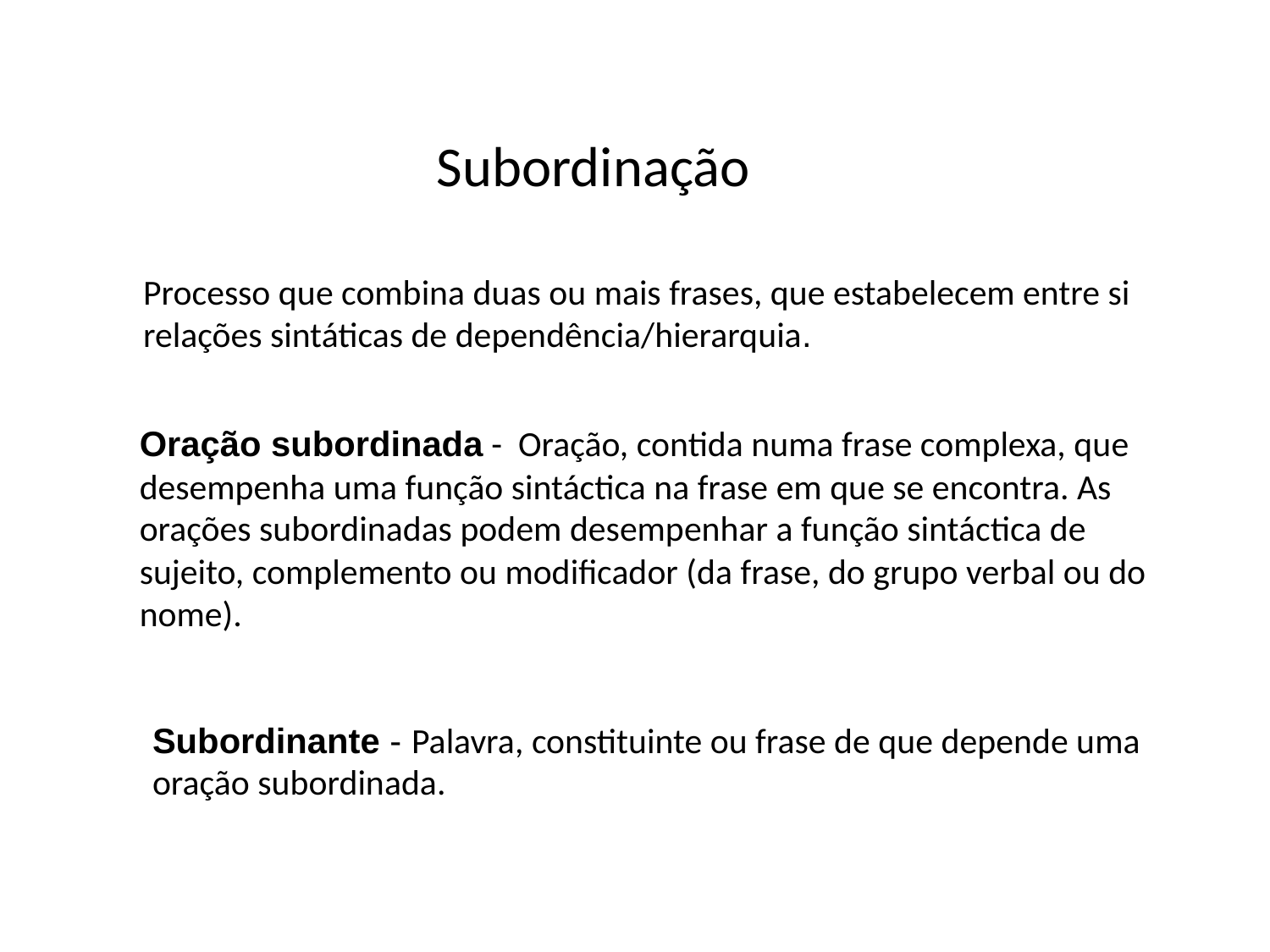

Subordinação
Processo que combina duas ou mais frases, que estabelecem entre si relações sintáticas de dependência/hierarquia.
Oração subordinada -  Oração, contida numa frase complexa, que desempenha uma função sintáctica na frase em que se encontra. As orações subordinadas podem desempenhar a função sintáctica de sujeito, complemento ou modificador (da frase, do grupo verbal ou do nome).
Subordinante - Palavra, constituinte ou frase de que depende uma oração subordinada.